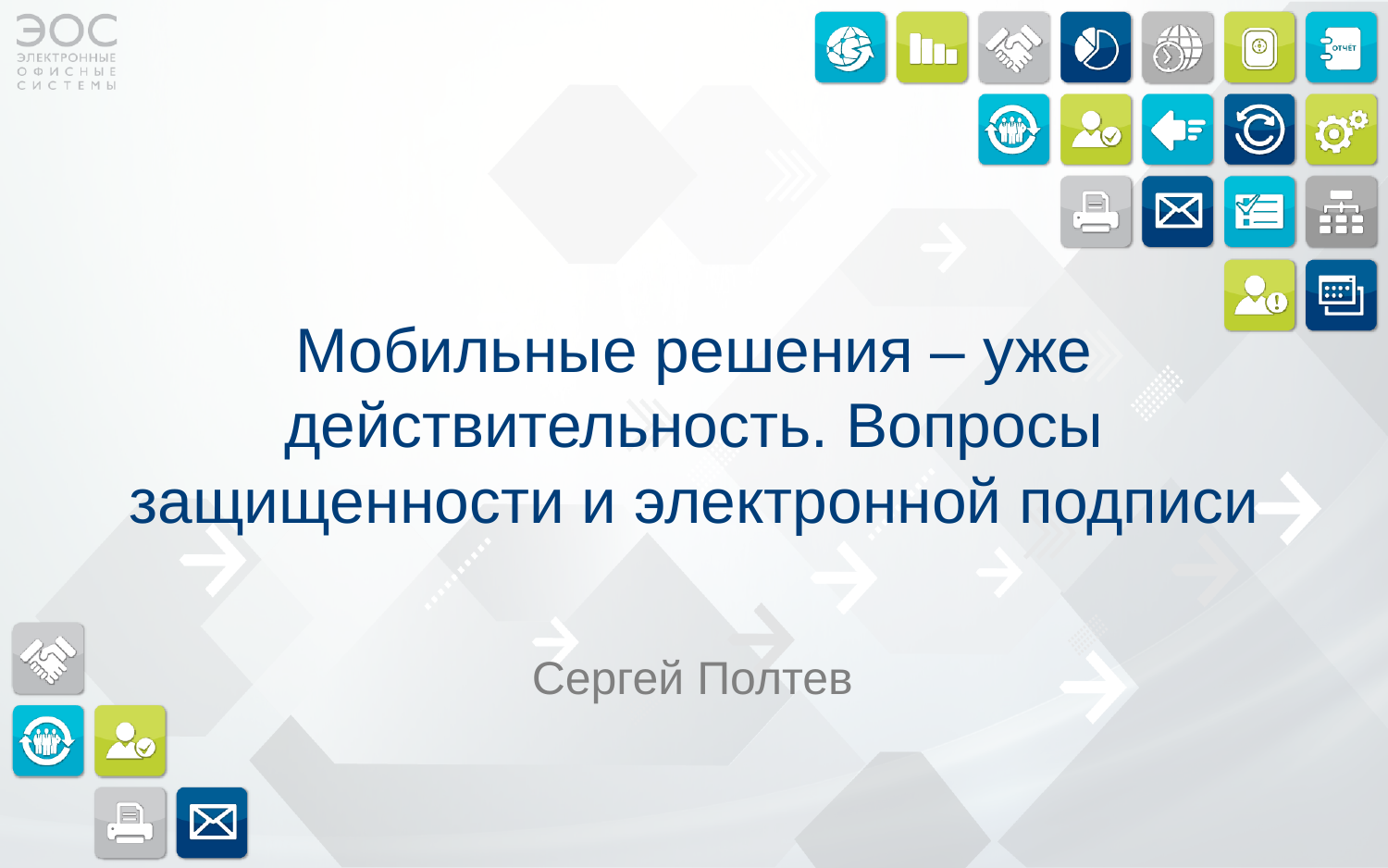

# Мобильные решения – уже действительность. Вопросы защищенности и электронной подписи
Сергей Полтев